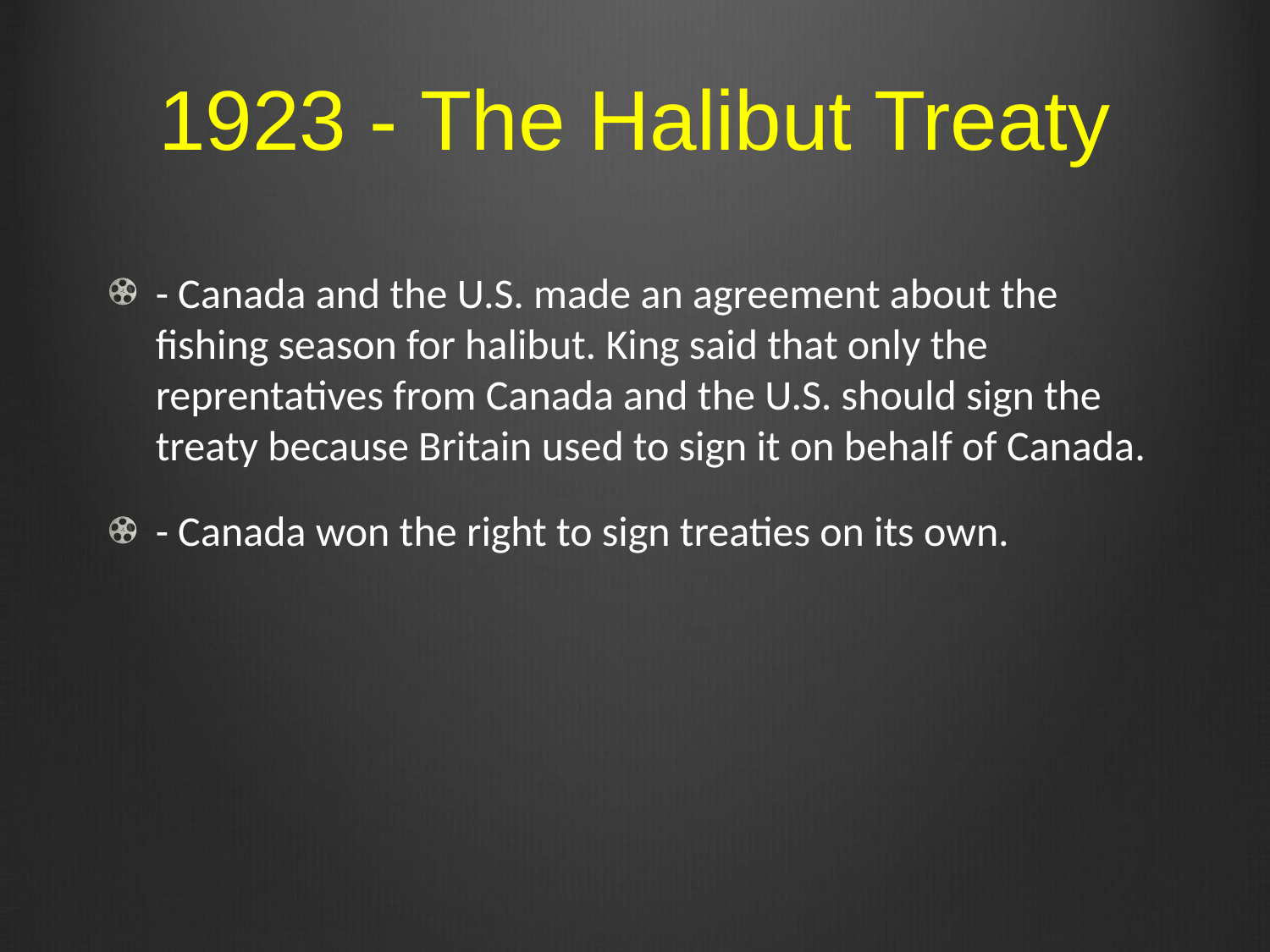

# 1923 - The Halibut Treaty
- Canada and the U.S. made an agreement about the fishing season for halibut. King said that only the reprentatives from Canada and the U.S. should sign the treaty because Britain used to sign it on behalf of Canada.
- Canada won the right to sign treaties on its own.